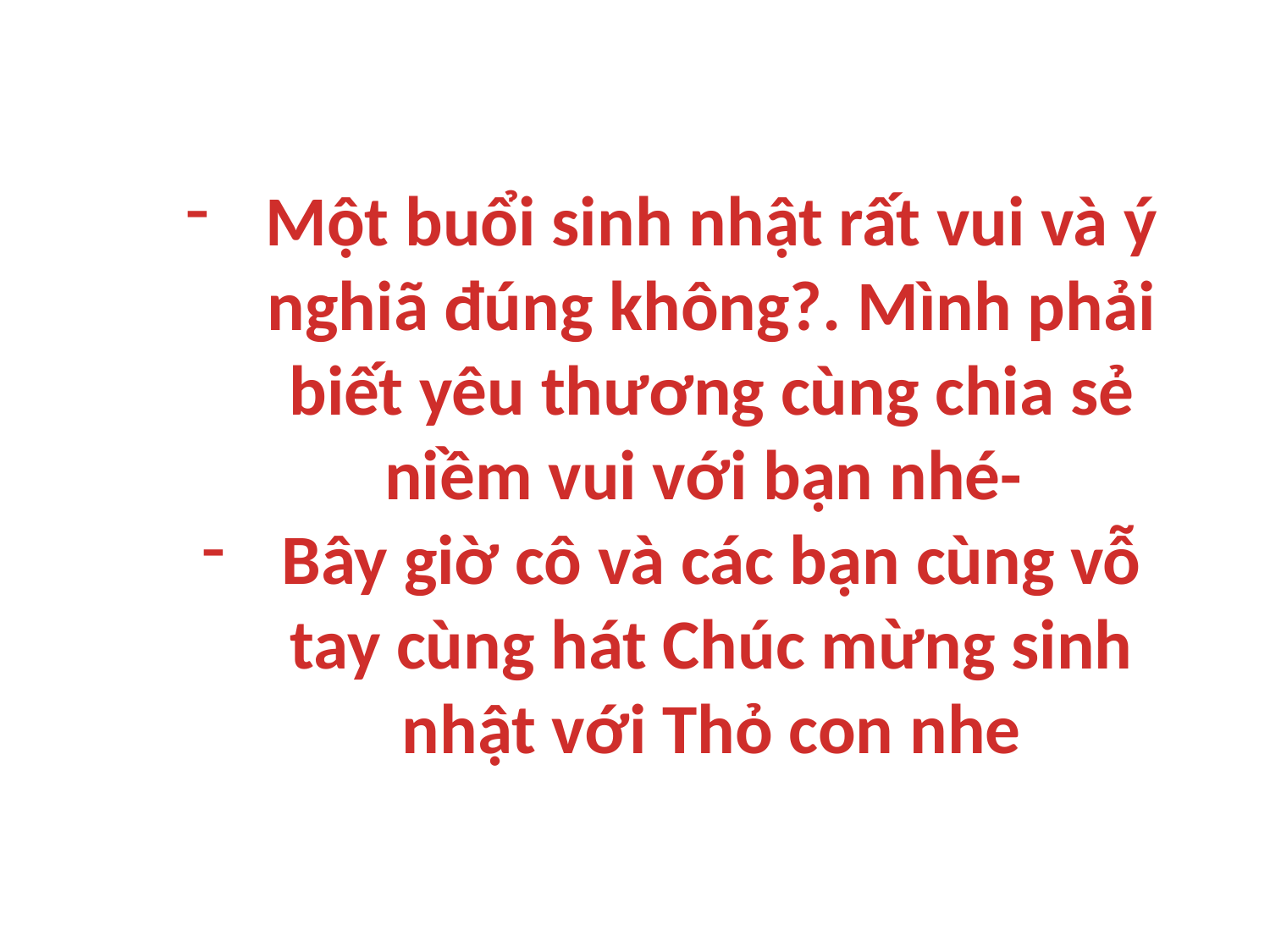

Một buổi sinh nhật rất vui và ý nghiã đúng không?. Mình phải biết yêu thương cùng chia sẻ niềm vui với bạn nhé-
Bây giờ cô và các bạn cùng vỗ tay cùng hát Chúc mừng sinh nhật với Thỏ con nhe